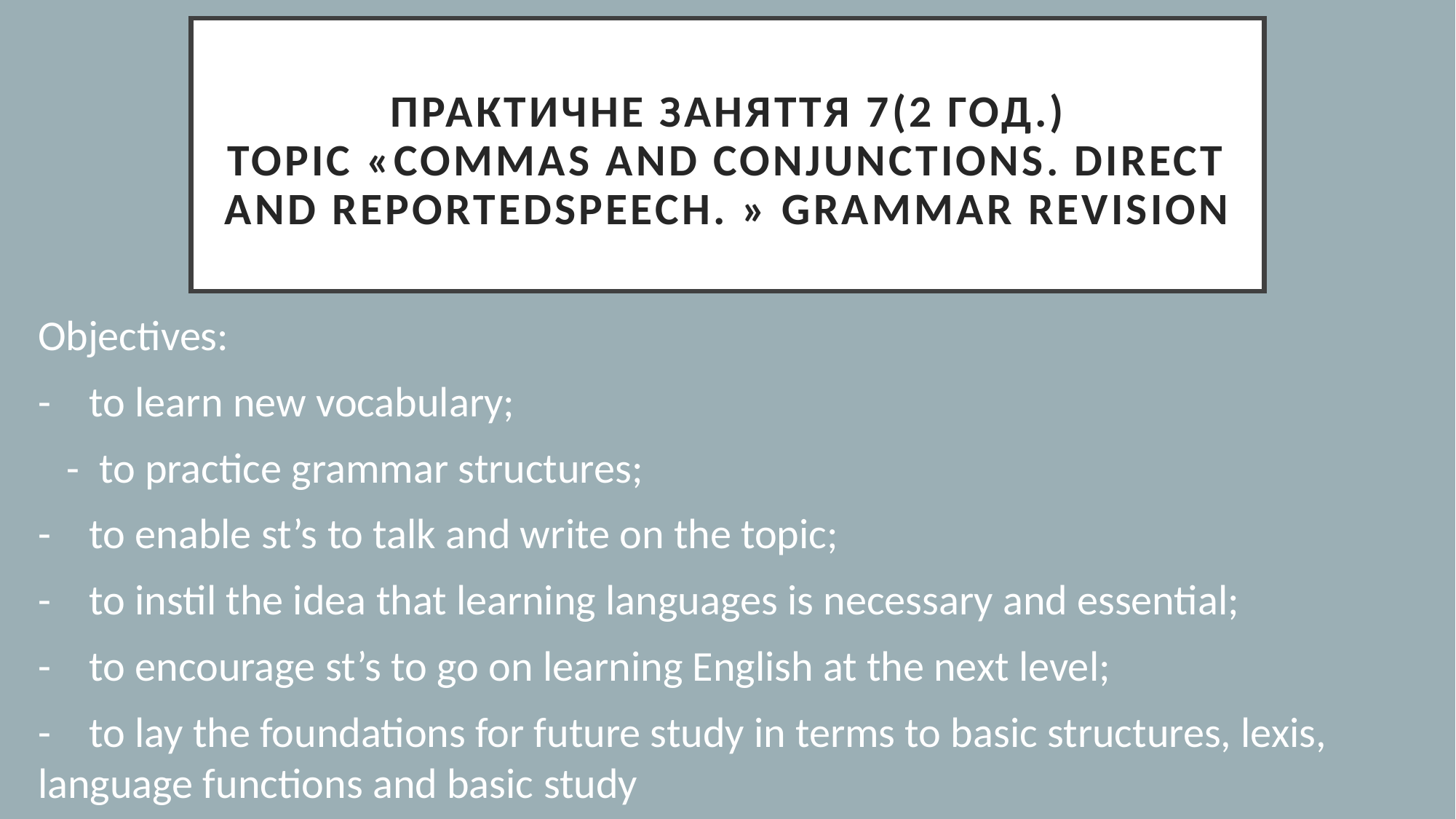

# Практичне заняття 7(2 год.)
Topic «Commas and Conjunctions. Direct and Reportedspeech. » Grammar revision

Objectives:
-    to learn new vocabulary;
   -  to practice grammar structures;
-    to enable st’s to talk and write on the topic;
-    to instil the idea that learning languages is necessary and essential;
-    to encourage st’s to go on learning English at the next level;
-    to lay the foundations for future study in terms to basic structures, lexis, language functions and basic study